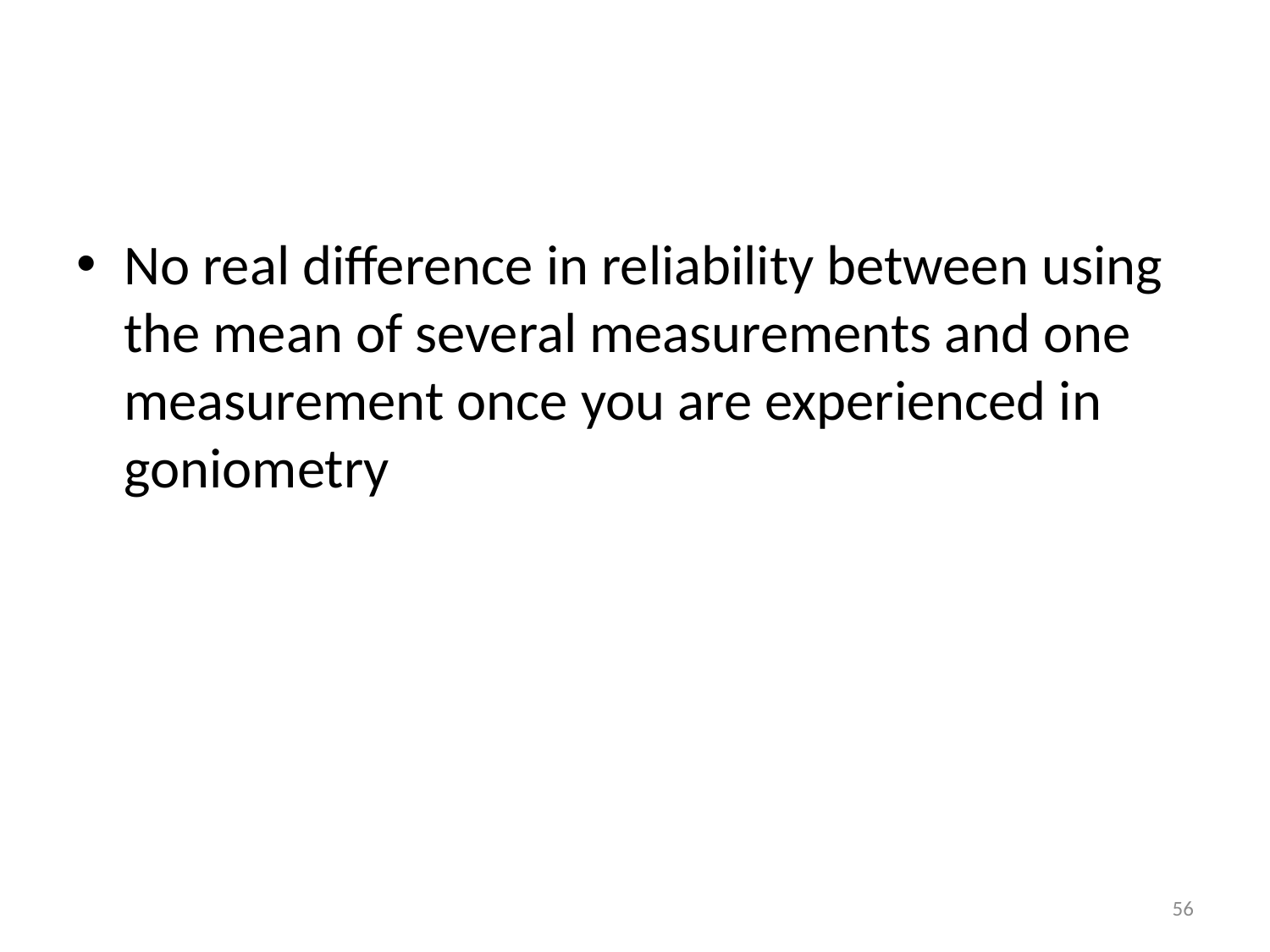

#
No real difference in reliability between using the mean of several measurements and one measurement once you are experienced in goniometry
56